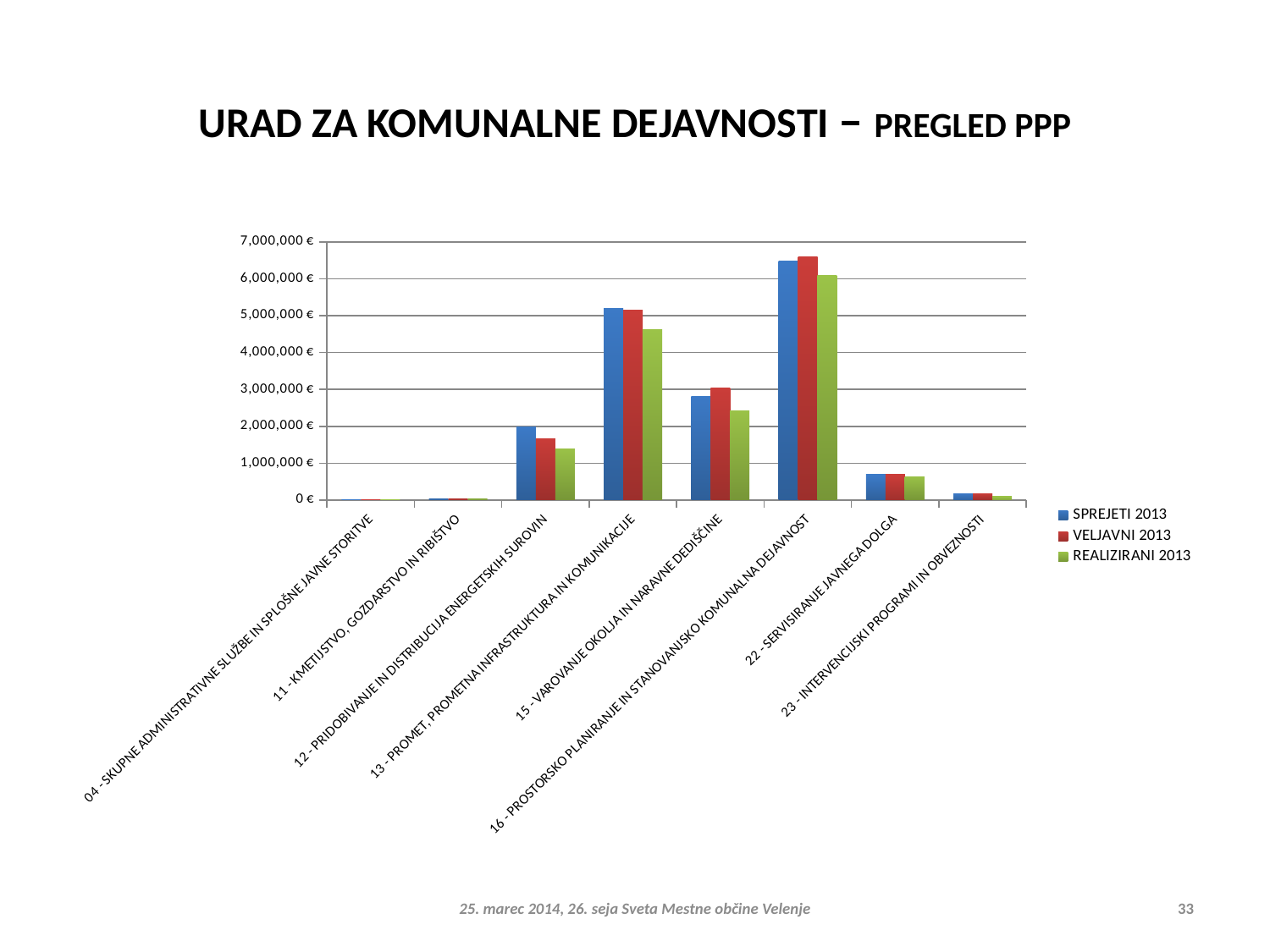

# URAD ZA KOMUNALNE DEJAVNOSTI – PREGLED PPP

### Chart

| Category | SPREJETI 2013 | VELJAVNI 2013 | REALIZIRANI 2013 |
|---|---|---|---|
| 04 - SKUPNE ADMINISTRATIVNE SLUŽBE IN SPLOŠNE JAVNE STORITVE | 3000.0 | 3000.0 | 2782.0 |
| 11 - KMETIJSTVO, GOZDARSTVO IN RIBIŠTVO | 43000.0 | 43000.0 | 36775.0 |
| 12 - PRIDOBIVANJE IN DISTRIBUCIJA ENERGETSKIH SUROVIN | 1982405.0 | 1665004.0 | 1390551.0 |
| 13 - PROMET, PROMETNA INFRASTRUKTURA IN KOMUNIKACIJE | 5205350.0 | 5159918.0 | 4609308.0 |
| 15 - VAROVANJE OKOLJA IN NARAVNE DEDIŠČINE | 2803029.0 | 3043783.0 | 2428508.0 |
| 16 - PROSTORSKO PLANIRANJE IN STANOVANJSKO KOMUNALNA DEJAVNOST | 6483564.0 | 6602422.0 | 6092216.0 |
| 22 - SERVISIRANJE JAVNEGA DOLGA | 690541.0 | 690541.0 | 638029.0 |
| 23 - INTERVENCIJSKI PROGRAMI IN OBVEZNOSTI | 170000.0 | 159920.0 | 97308.0 |
25. marec 2014, 26. seja Sveta Mestne občine Velenje
33